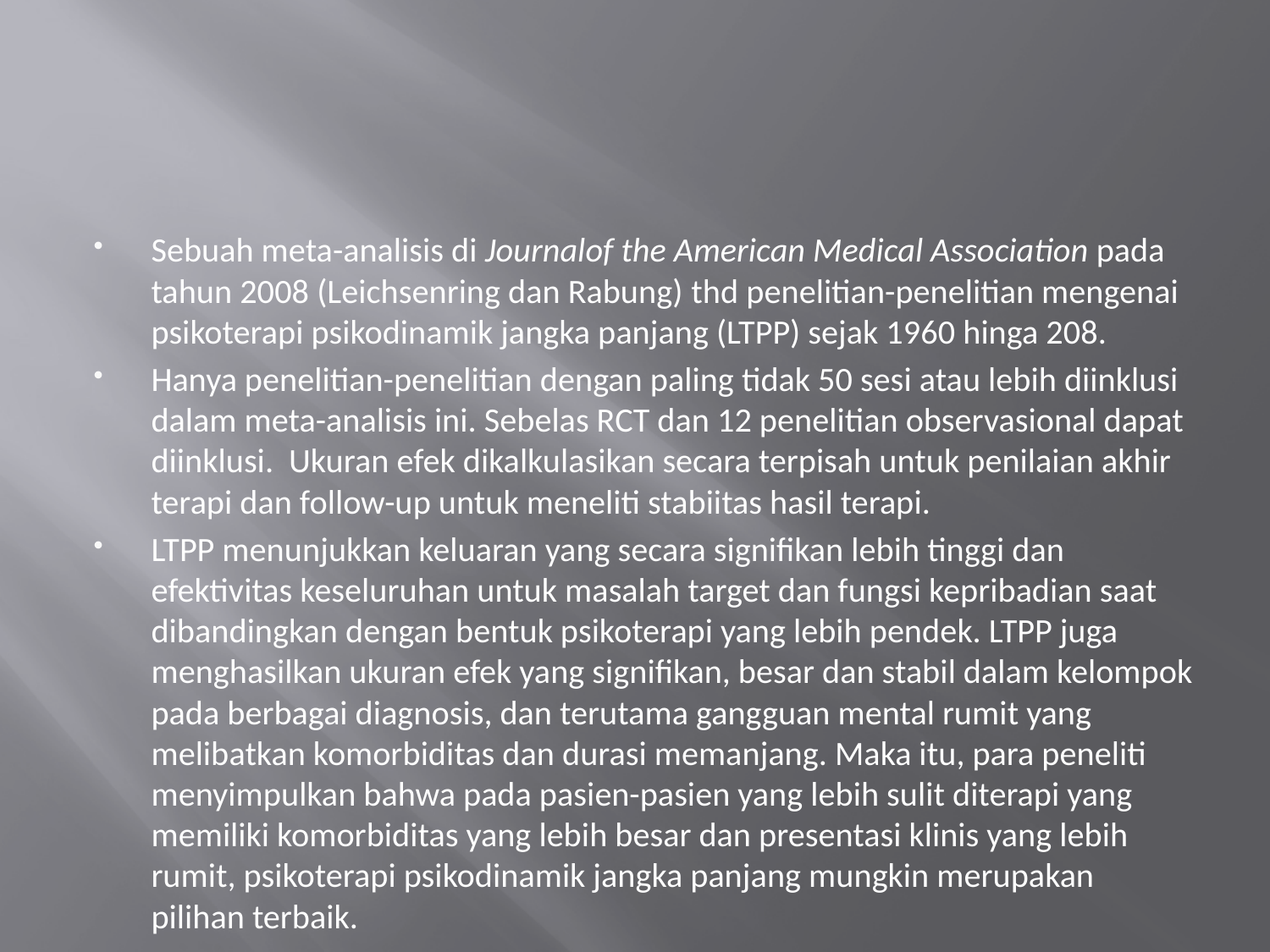

#
Sebuah meta-analisis di Journalof the American Medical Association pada tahun 2008 (Leichsenring dan Rabung) thd penelitian-penelitian mengenai psikoterapi psikodinamik jangka panjang (LTPP) sejak 1960 hinga 208.
Hanya penelitian-penelitian dengan paling tidak 50 sesi atau lebih diinklusi dalam meta-analisis ini. Sebelas RCT dan 12 penelitian observasional dapat diinklusi.  Ukuran efek dikalkulasikan secara terpisah untuk penilaian akhir terapi dan follow-up untuk meneliti stabiitas hasil terapi.
LTPP menunjukkan keluaran yang secara signifikan lebih tinggi dan efektivitas keseluruhan untuk masalah target dan fungsi kepribadian saat dibandingkan dengan bentuk psikoterapi yang lebih pendek. LTPP juga menghasilkan ukuran efek yang signifikan, besar dan stabil dalam kelompok pada berbagai diagnosis, dan terutama gangguan mental rumit yang melibatkan komorbiditas dan durasi memanjang. Maka itu, para peneliti menyimpulkan bahwa pada pasien-pasien yang lebih sulit diterapi yang memiliki komorbiditas yang lebih besar dan presentasi klinis yang lebih rumit, psikoterapi psikodinamik jangka panjang mungkin merupakan pilihan terbaik.